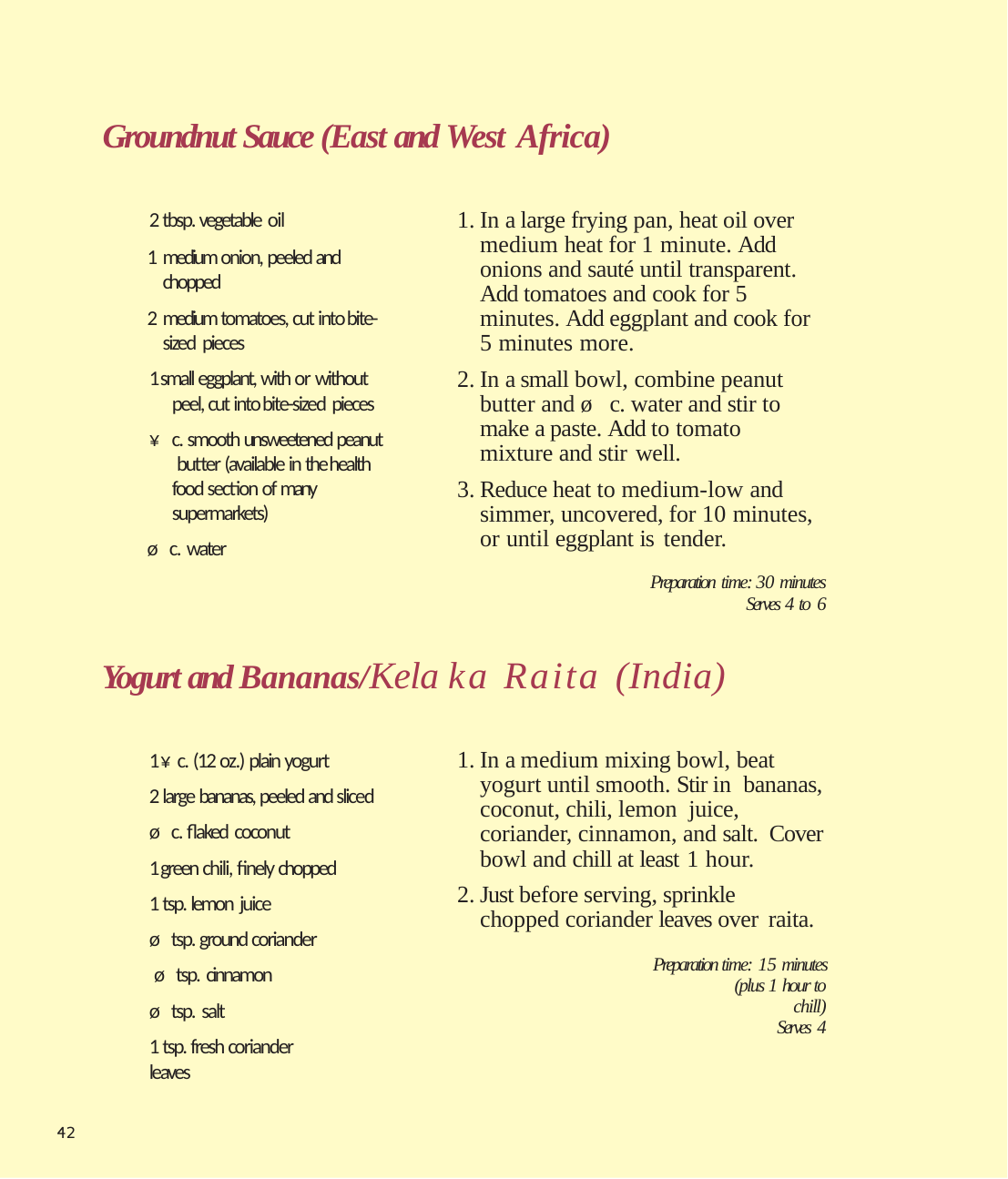

Groundnut Sauce (East and West Africa)
2 tbsp. vegetable oil
medium onion, peeled and  chopped
medium tomatoes, cut into bite-  sized pieces
1 small eggplant, with or without  peel, cut into bite-sized pieces
¥ c. smooth unsweetened peanut  butter (available in the health  food section of many  supermarkets)
ø c. water
In a large frying pan, heat oil over  medium heat for 1 minute. Add  onions and sauté until transparent.  Add tomatoes and cook for 5  minutes. Add eggplant and cook for  5 minutes more.
In a small bowl, combine peanut  butter and ø c. water and stir to  make a paste. Add to tomato  mixture and stir well.
Reduce heat to medium-low and  simmer, uncovered, for 10 minutes,  or until eggplant is tender.
Preparation  time: 30 minutes
Serves  4 to 6
Yogurt and Bananas/Kela ka Raita (India)
1¥ c. (12 oz.) plain yogurt
2 large bananas, peeled and sliced  ø c. flaked coconut
1 green chili, finely chopped  1 tsp. lemon juice
ø tsp. ground coriander  ø tsp. cinnamon
ø tsp. salt
1 tsp. fresh coriander leaves
In a medium mixing bowl, beat  yogurt until smooth. Stir in  bananas, coconut, chili, lemon  juice, coriander, cinnamon, and salt.  Cover bowl and chill at least 1 hour.
Just before serving, sprinkle  chopped coriander leaves over raita.
Preparation time: 15 minutes  (plus 1 hour to chill)
Serves 4
42